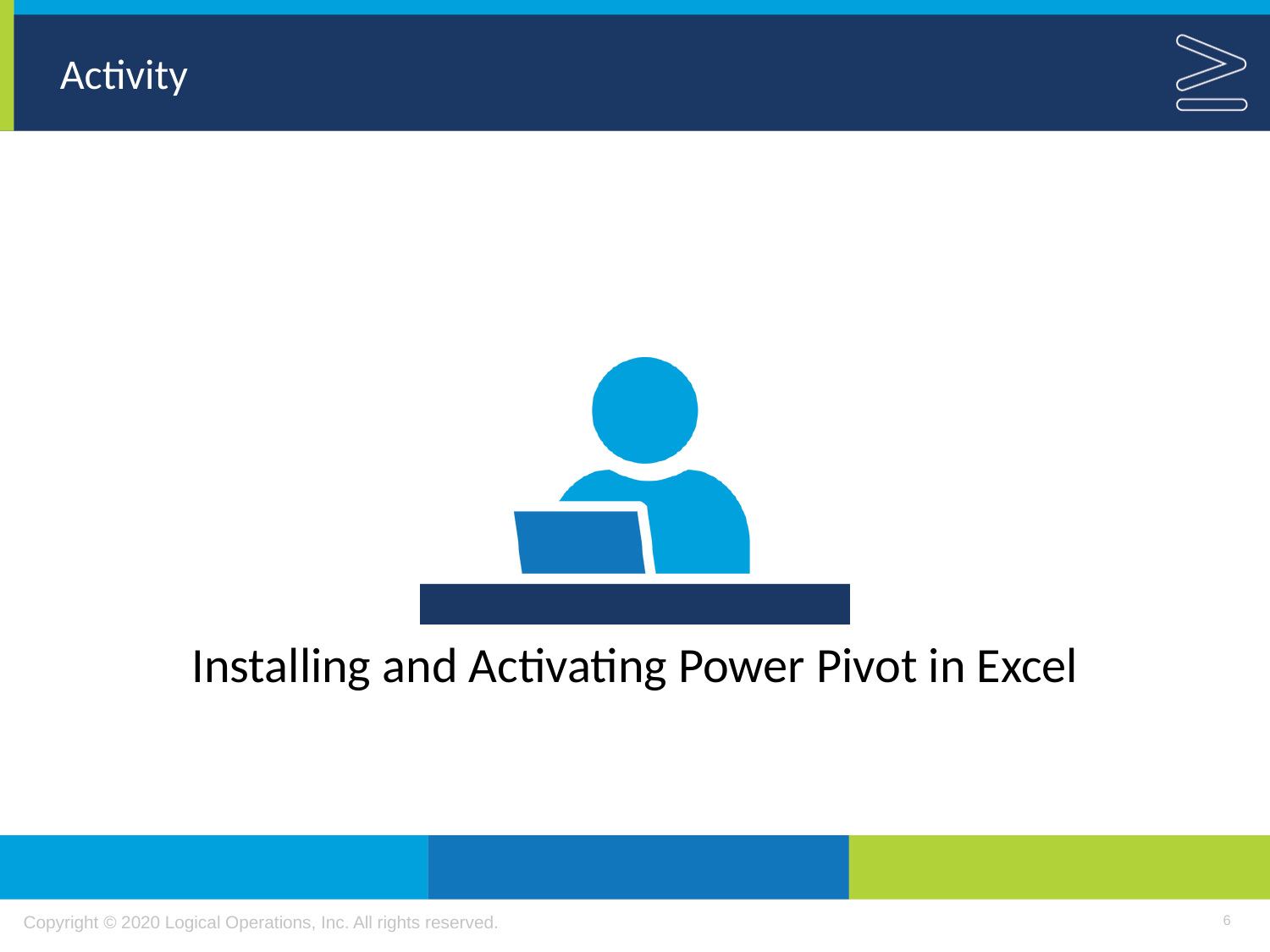

Installing and Activating Power Pivot in Excel
6